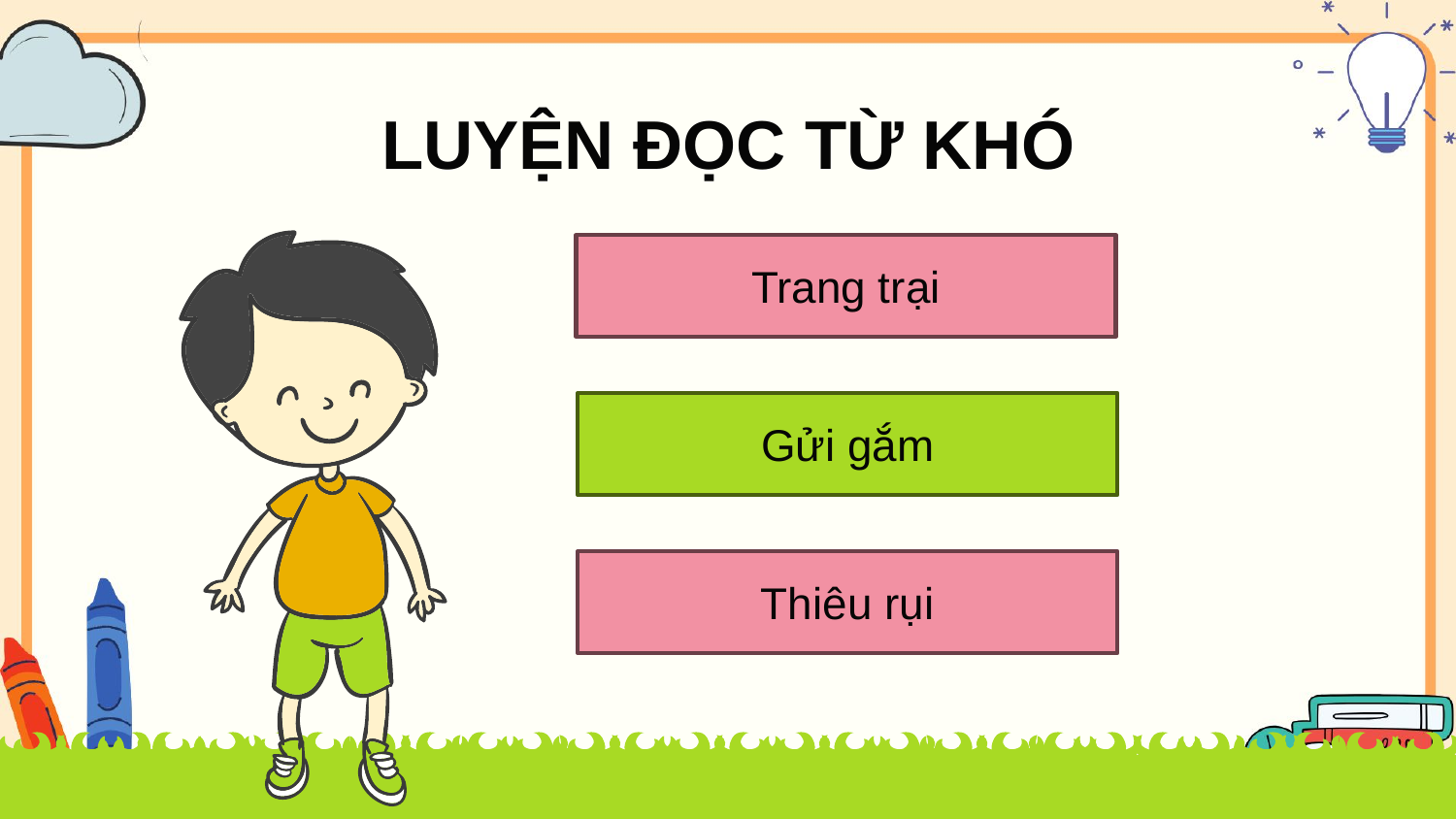

# LUYỆN ĐỌC TỪ KHÓ

Trang trại
Gửi gắm
Thiêu rụi